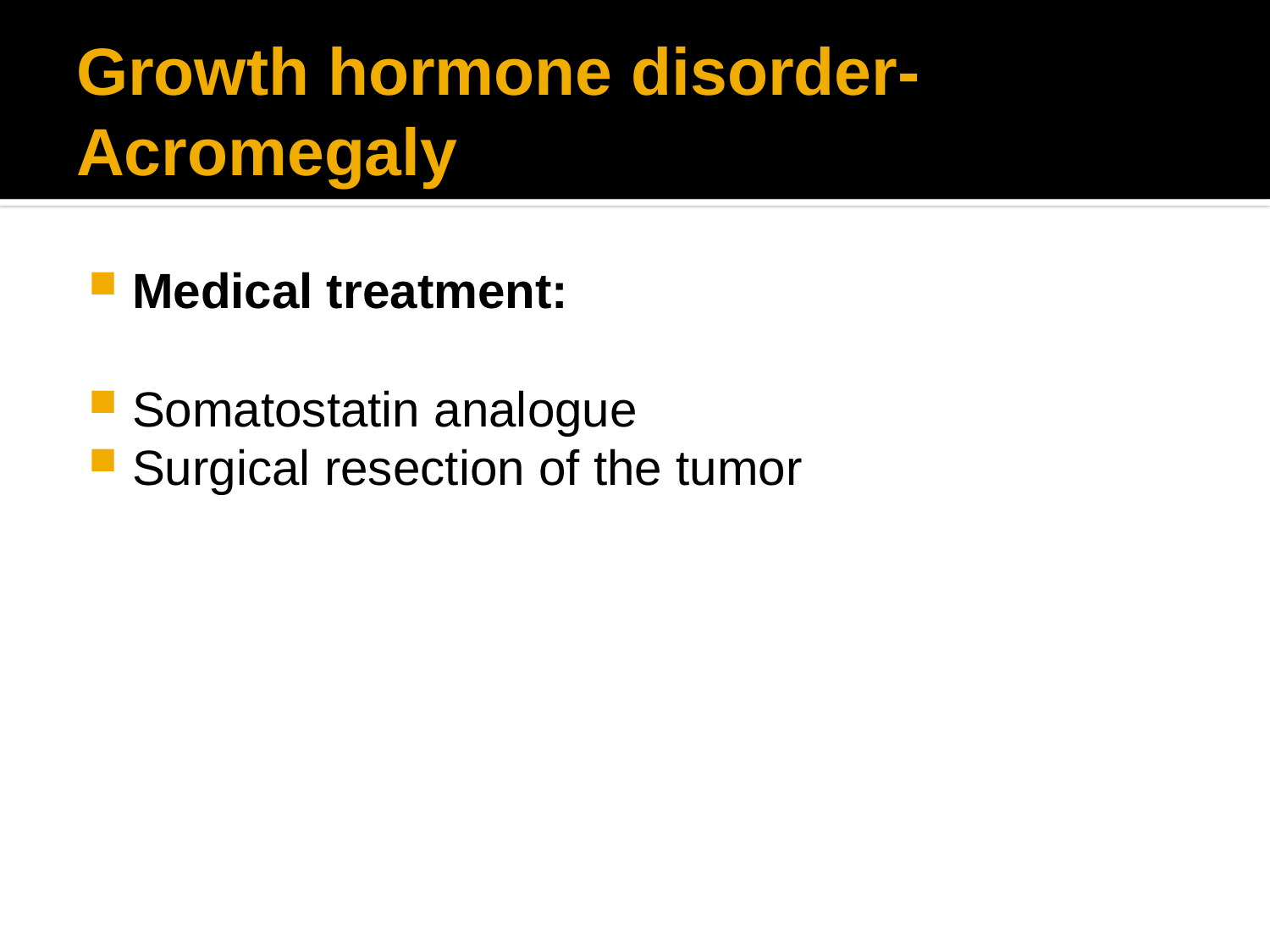

# Growth hormone disorder-Acromegaly
Medical treatment:

Somatostatin analogue
Surgical resection of the tumor